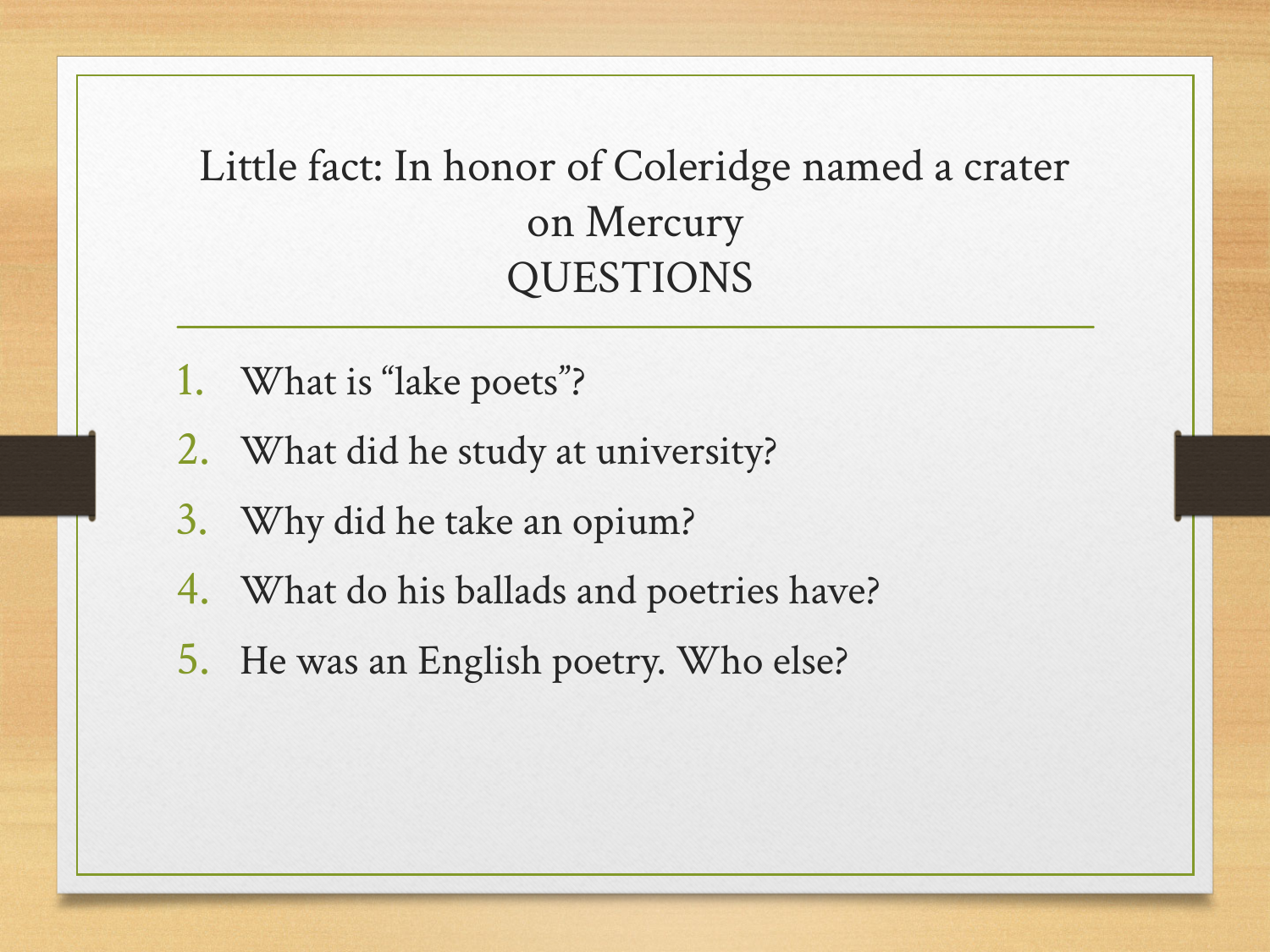

# Little fact: In honor of Coleridge named a crater on Mercury QUESTIONS
What is “lake poets”?
What did he study at university?
Why did he take an opium?
What do his ballads and poetries have?
He was an English poetry. Who else?